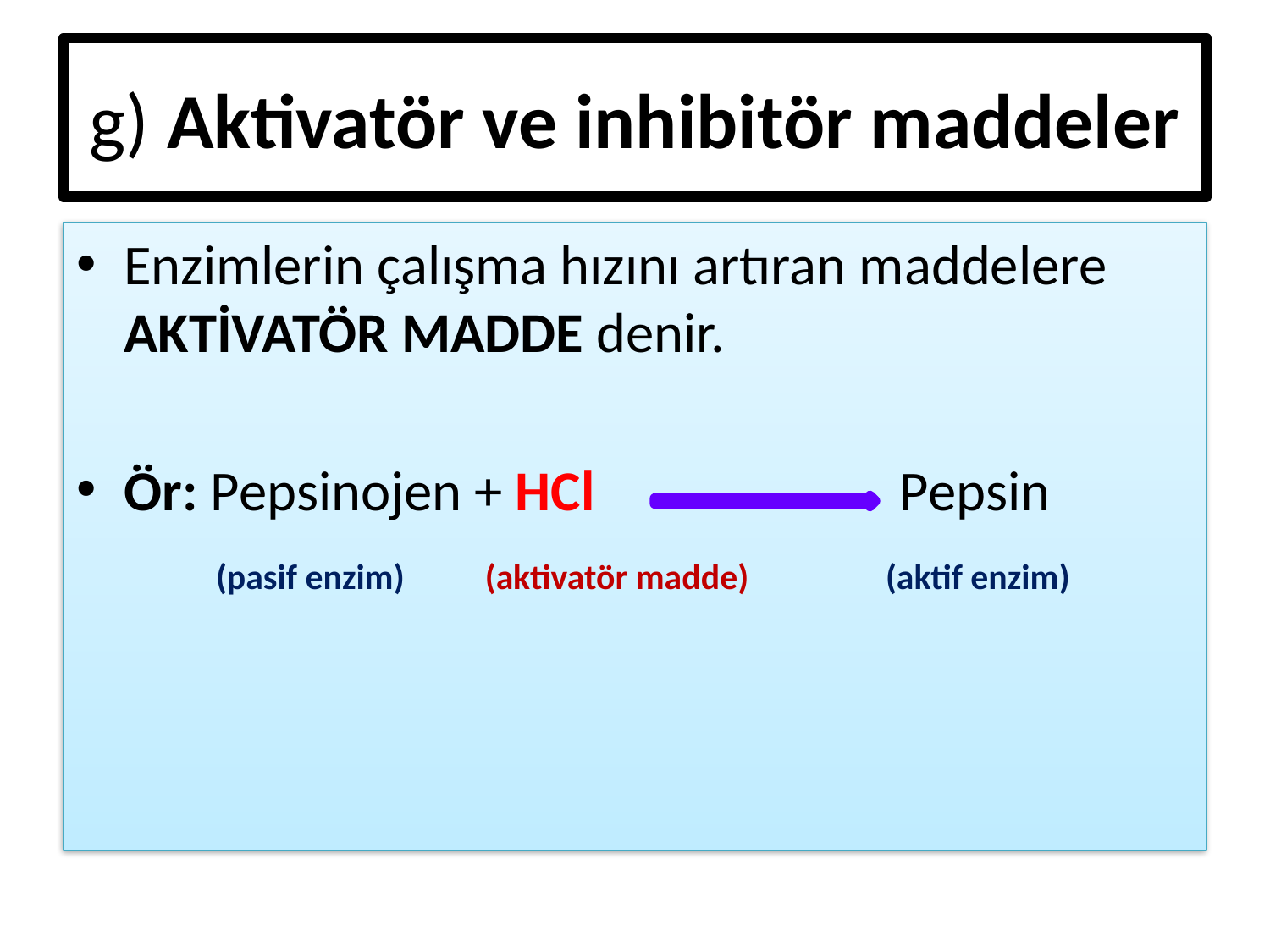

# g) Aktivatör ve inhibitör maddeler
Enzimlerin çalışma hızını artıran maddelere AKTİVATÖR MADDE denir.

Ör: Pepsinojen + HCl                        Pepsin
           (pasif enzim)          (aktivatör madde)                 (aktif enzim)